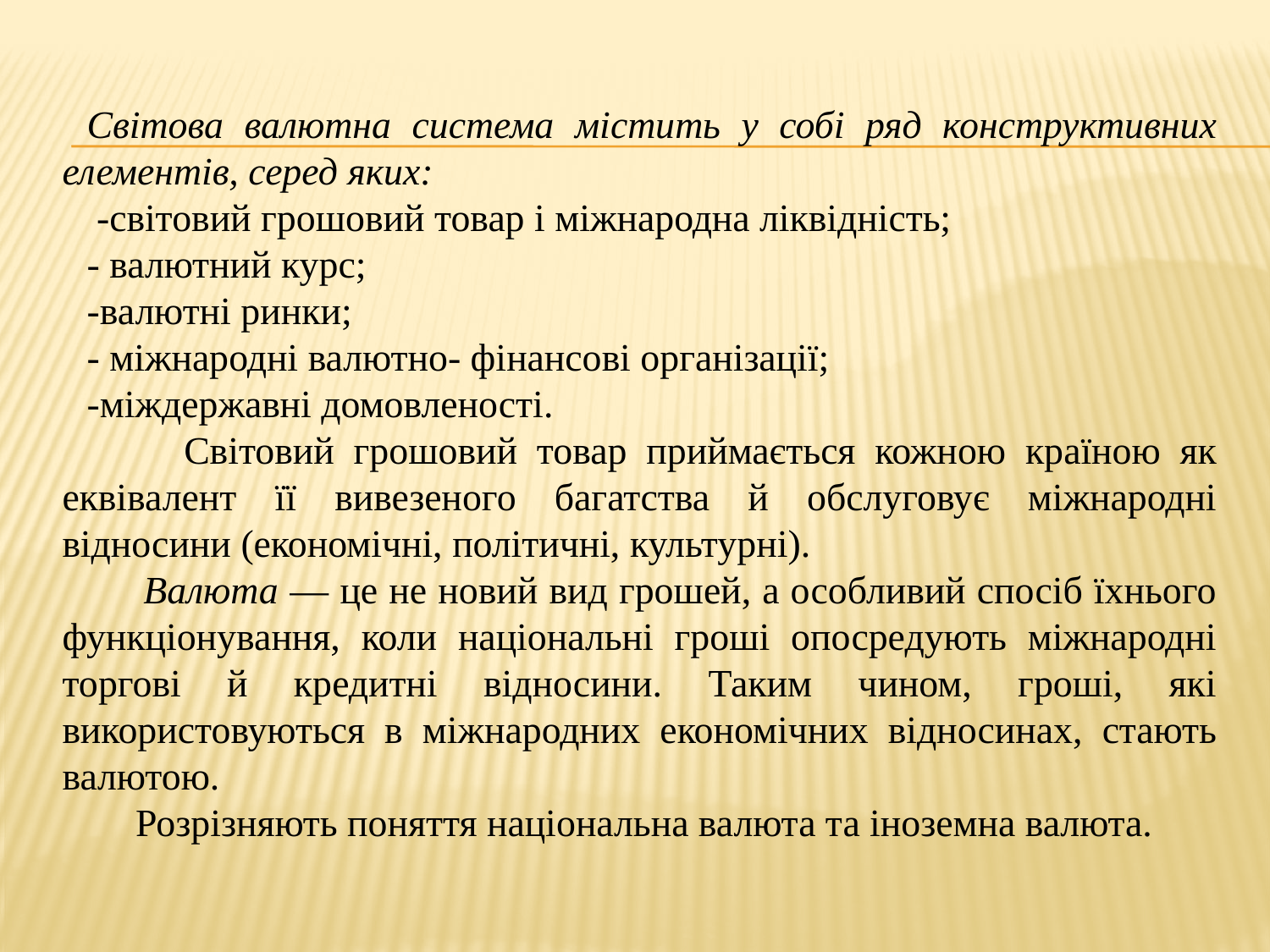

Світова валютна система містить у собі ряд конструктивних елементів, серед яких:
 -світовий грошовий товар і міжнародна ліквідність;
- валютний курс;
-валютні ринки;
- міжнародні валютно- фінансові організації;
-міждержавні домовленості.
     Світовий грошовий товар приймається кожною країною як еквівалент її вивезеного багатства й обслуговує міжнародні відносини (економічні, політичні, культурні).
     Валюта — це не новий вид грошей, а особливий спосіб їхнього функціонування, коли національні гроші опосредують міжнародні торгові й кредитні відносини. Таким чином, гроші, які використовуються в міжнародних економічних відносинах, стають валютою.
     Розрізняють поняття національна валюта та іноземна валюта.